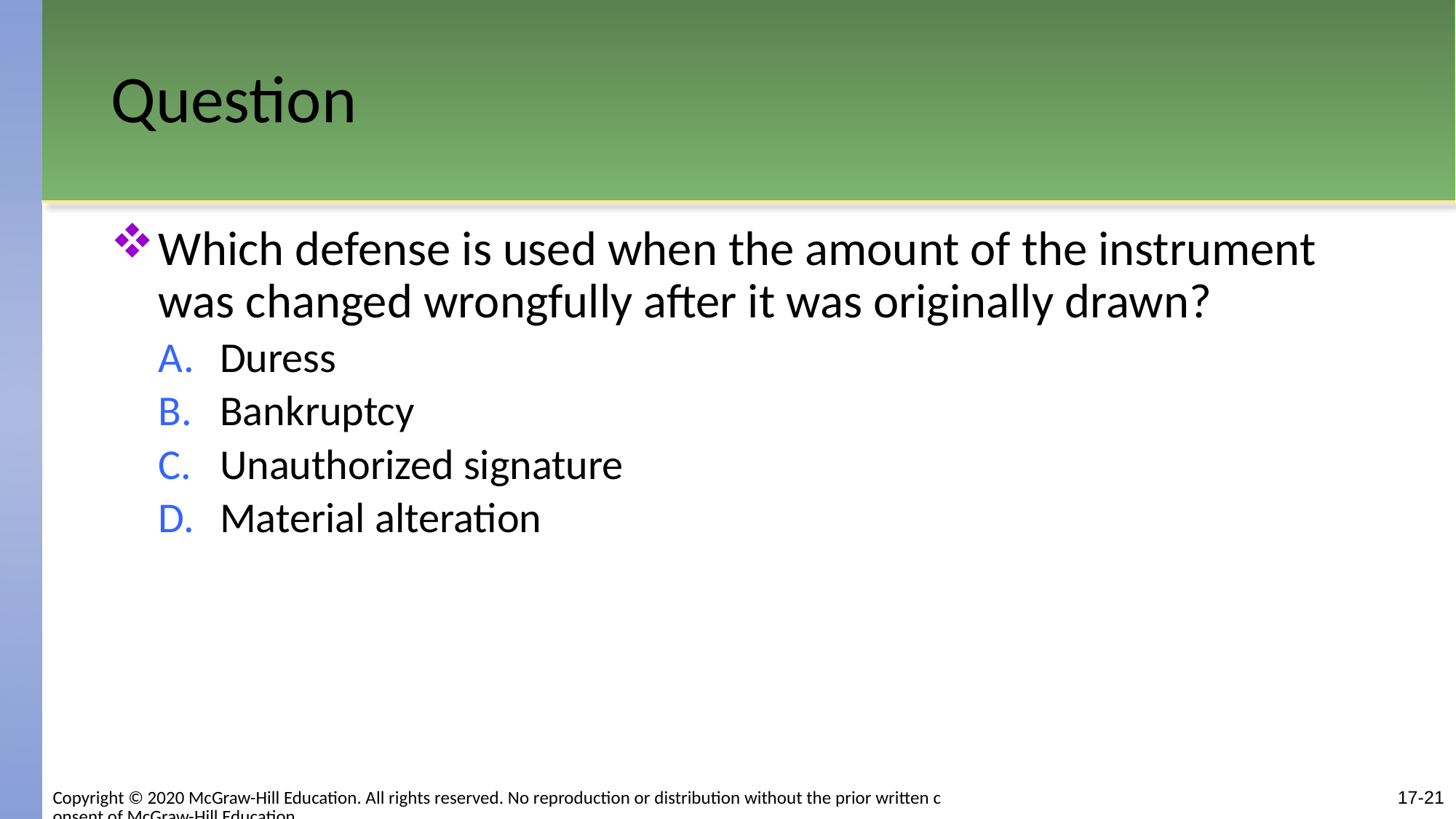

# Question
Which defense is used when the amount of the instrument was changed wrongfully after it was originally drawn?
Duress
Bankruptcy
Unauthorized signature
Material alteration
17-21
Copyright © 2020 McGraw-Hill Education. All rights reserved. No reproduction or distribution without the prior written consent of McGraw-Hill Education.